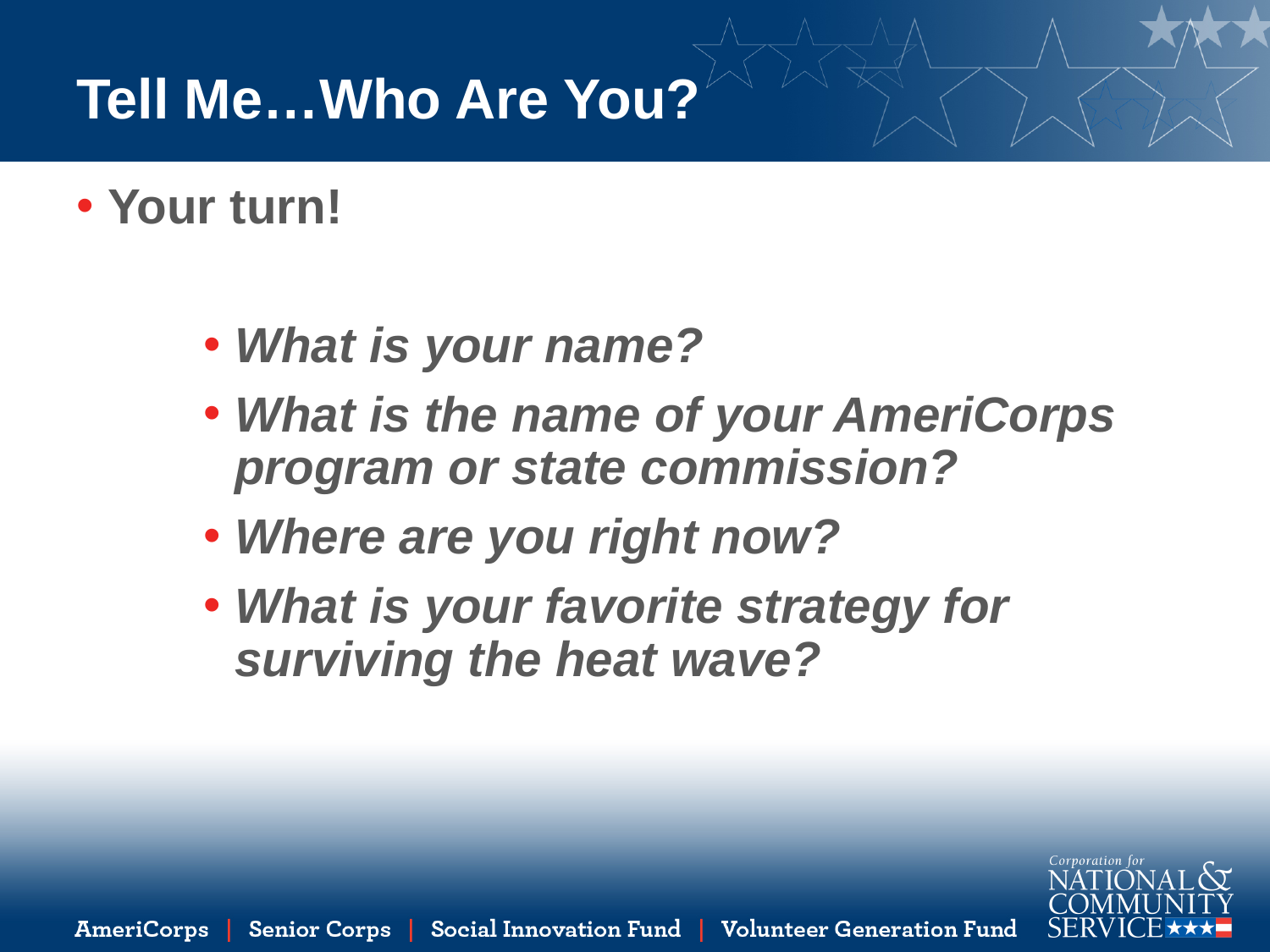

# Tell Me…Who Are You?
Your turn!

What is your name?
What is the name of your AmeriCorps program or state commission?
Where are you right now?
What is your favorite strategy for surviving the heat wave?